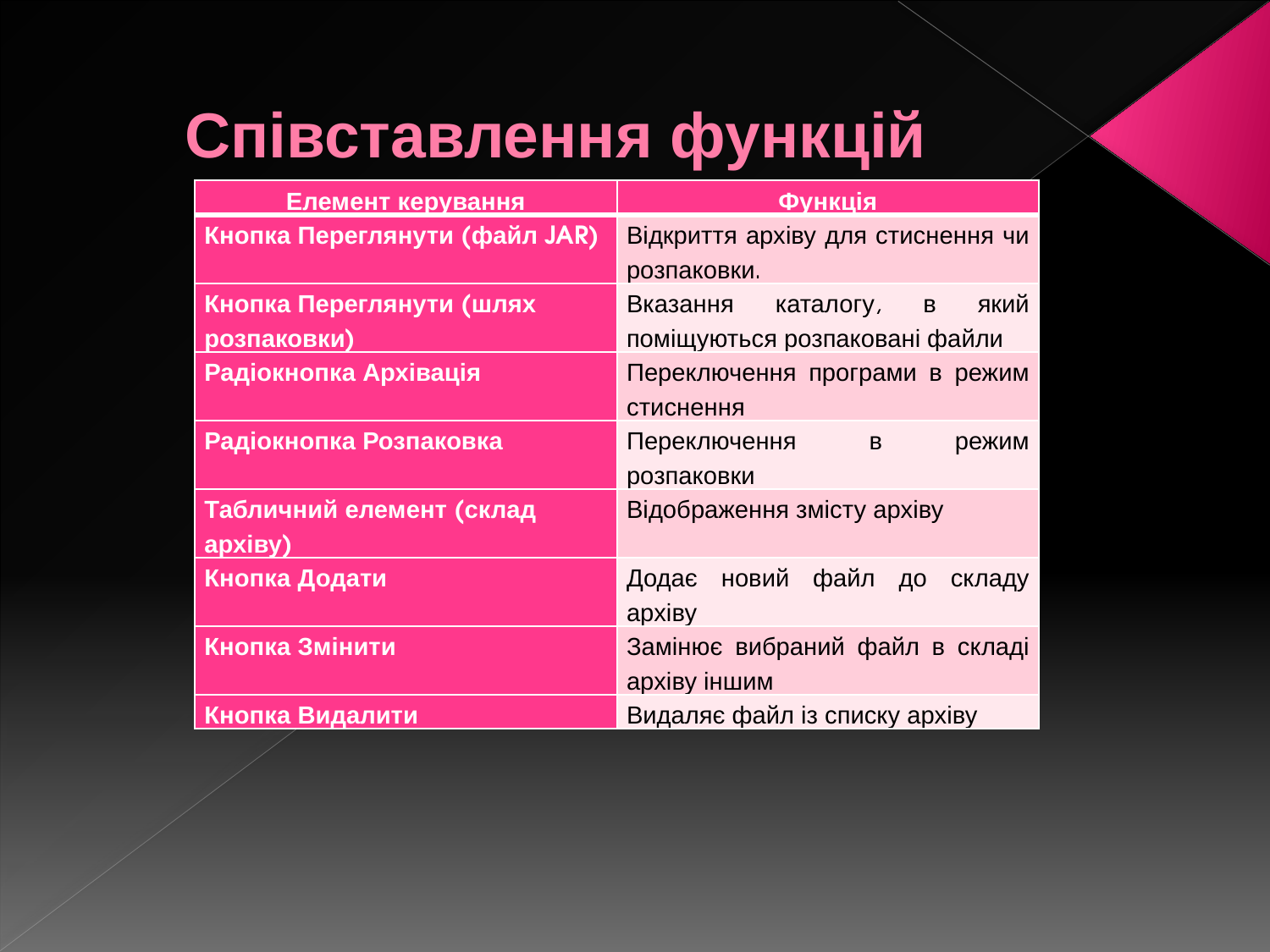

# Співставлення функцій
| Елемент керування | Функція |
| --- | --- |
| Кнопка Переглянути (файл JAR) | Відкриття архіву для стиснення чи розпаковки. |
| Кнопка Переглянути (шлях розпаковки) | Вказання каталогу, в який поміщуються розпаковані файли |
| Радіокнопка Архівація | Переключення програми в режим стиснення |
| Радіокнопка Розпаковка | Переключення в режим розпаковки |
| Табличний елемент (склад архіву) | Відображення змісту архіву |
| Кнопка Додати | Додає новий файл до складу архіву |
| Кнопка Змінити | Замінює вибраний файл в складі архіву іншим |
| Кнопка Видалити | Видаляє файл із списку архіву |